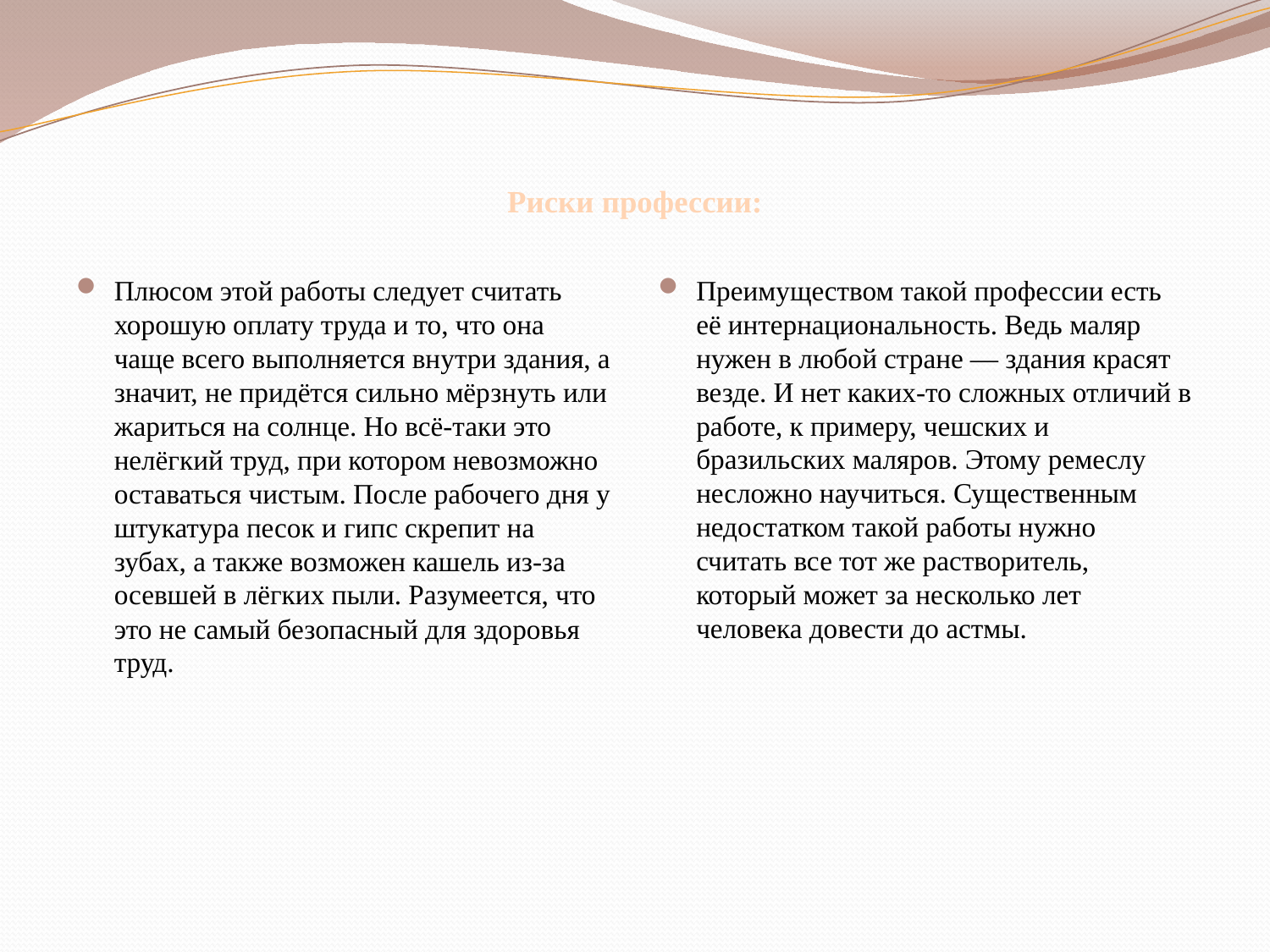

# Риски профессии:
Плюсом этой работы следует считать хорошую оплату труда и то, что она чаще всего выполняется внутри здания, а значит, не придётся сильно мёрзнуть или жариться на солнце. Но всё-таки это нелёгкий труд, при котором невозможно оставаться чистым. После рабочего дня у штукатура песок и гипс скрепит на зубах, а также возможен кашель из-за осевшей в лёгких пыли. Разумеется, что это не самый безопасный для здоровья труд.

Преимуществом такой профессии есть её интернациональность. Ведь маляр нужен в любой стране — здания красят везде. И нет каких-то сложных отличий в работе, к примеру, чешских и бразильских маляров. Этому ремеслу несложно научиться. Существенным недостатком такой работы нужно считать все тот же растворитель, который может за несколько лет человека довести до астмы.